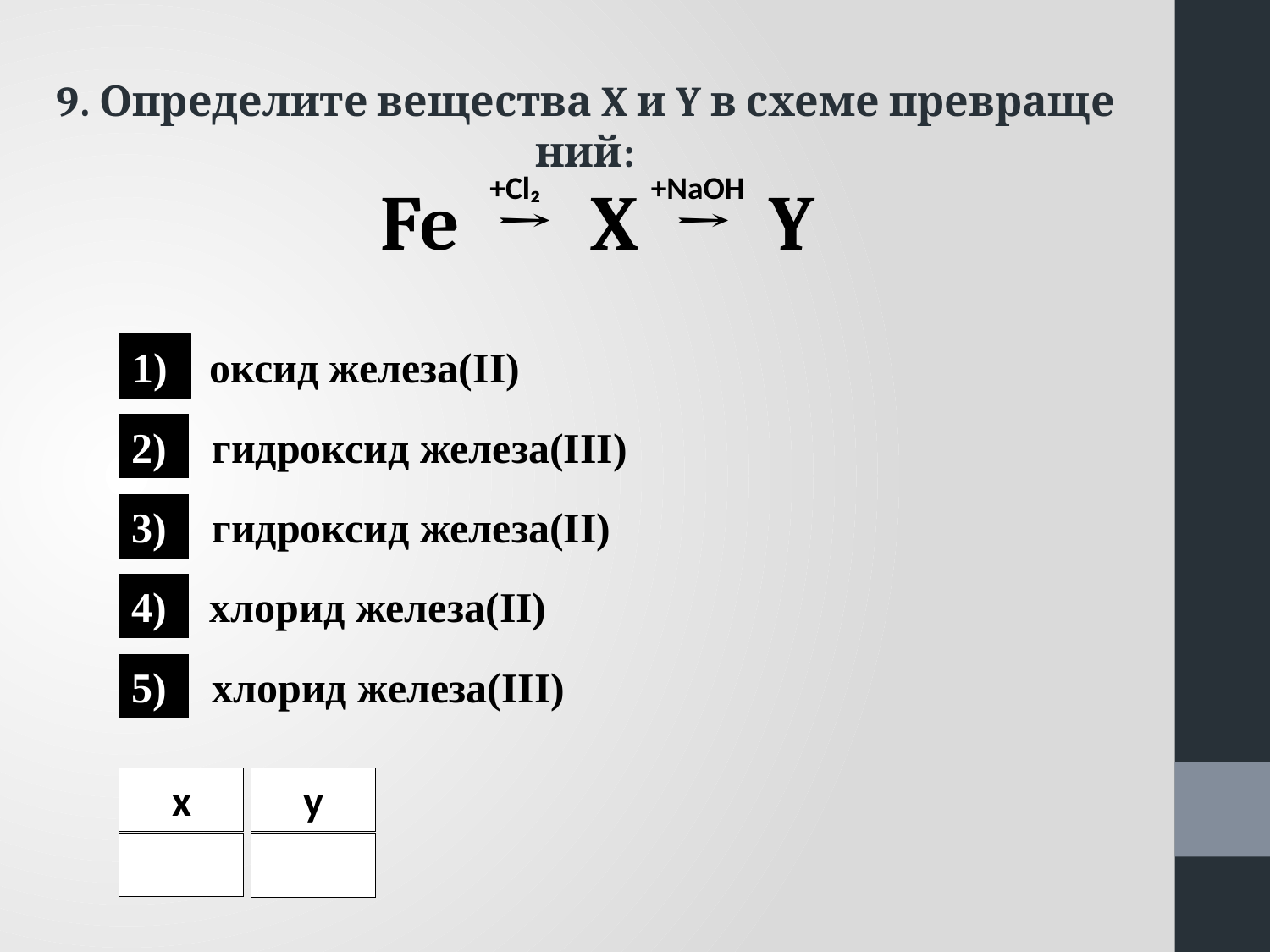

9. Опре­де­ли­те ве­ще­ства X и Y в схеме пре­вра­ще­ний:
+NaOH
+Cl₂
Fe  →  X  →  Y
оксид же­ле­за(II)­
1)
гид­рок­сид же­ле­за(III)
2)
гид­рок­сид же­ле­за(II)
3)
4)
хло­рид же­ле­за(II)
5)
хло­рид же­ле­за(III)
x
y

5
2